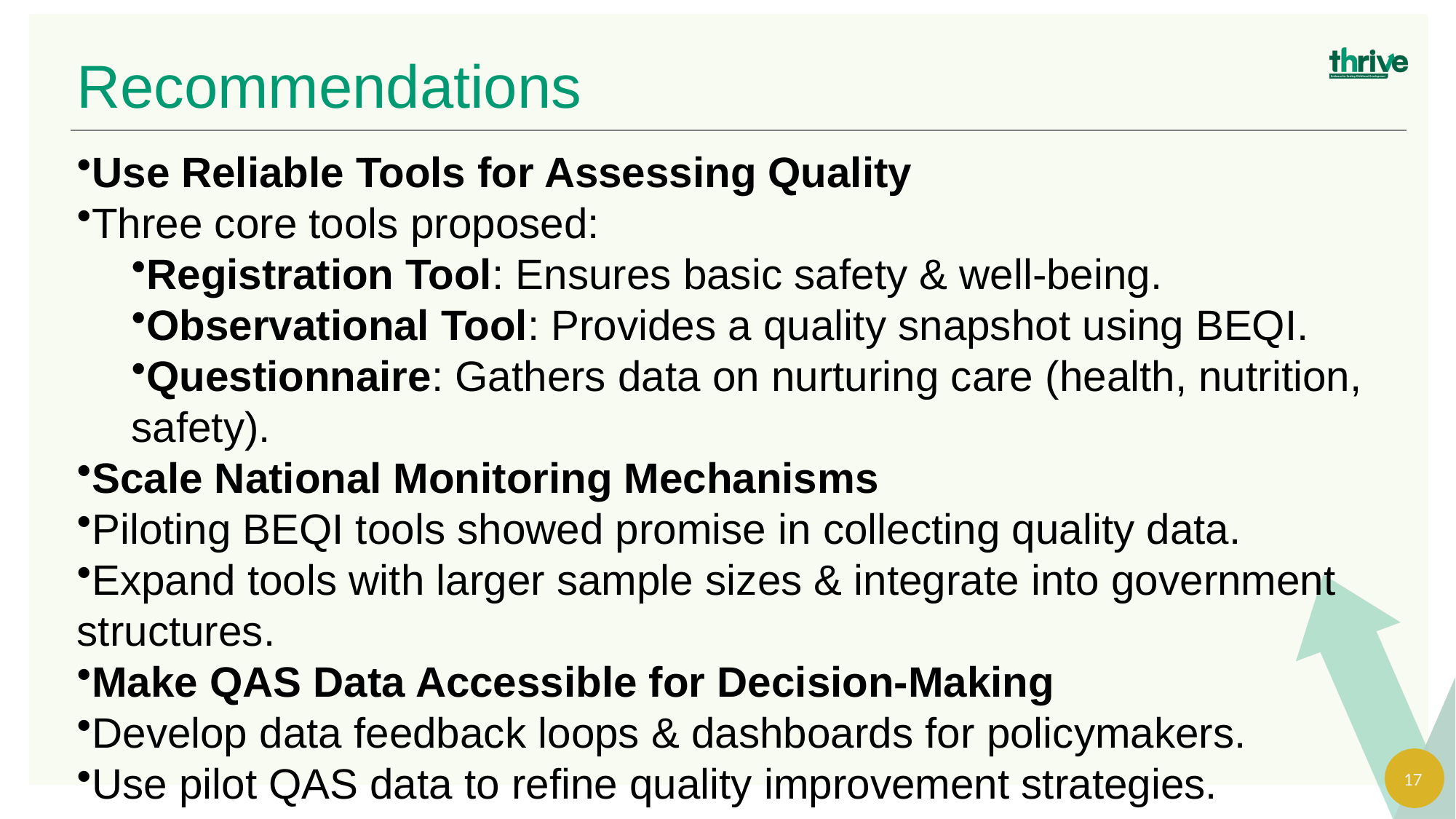

Recommendations

Use Reliable Tools for Assessing Quality
Three core tools proposed:
Registration Tool: Ensures basic safety & well-being.
Observational Tool: Provides a quality snapshot using BEQI.
Questionnaire: Gathers data on nurturing care (health, nutrition, safety).
Scale National Monitoring Mechanisms
Piloting BEQI tools showed promise in collecting quality data.
Expand tools with larger sample sizes & integrate into government structures.
Make QAS Data Accessible for Decision-Making
Develop data feedback loops & dashboards for policymakers.
Use pilot QAS data to refine quality improvement strategies.